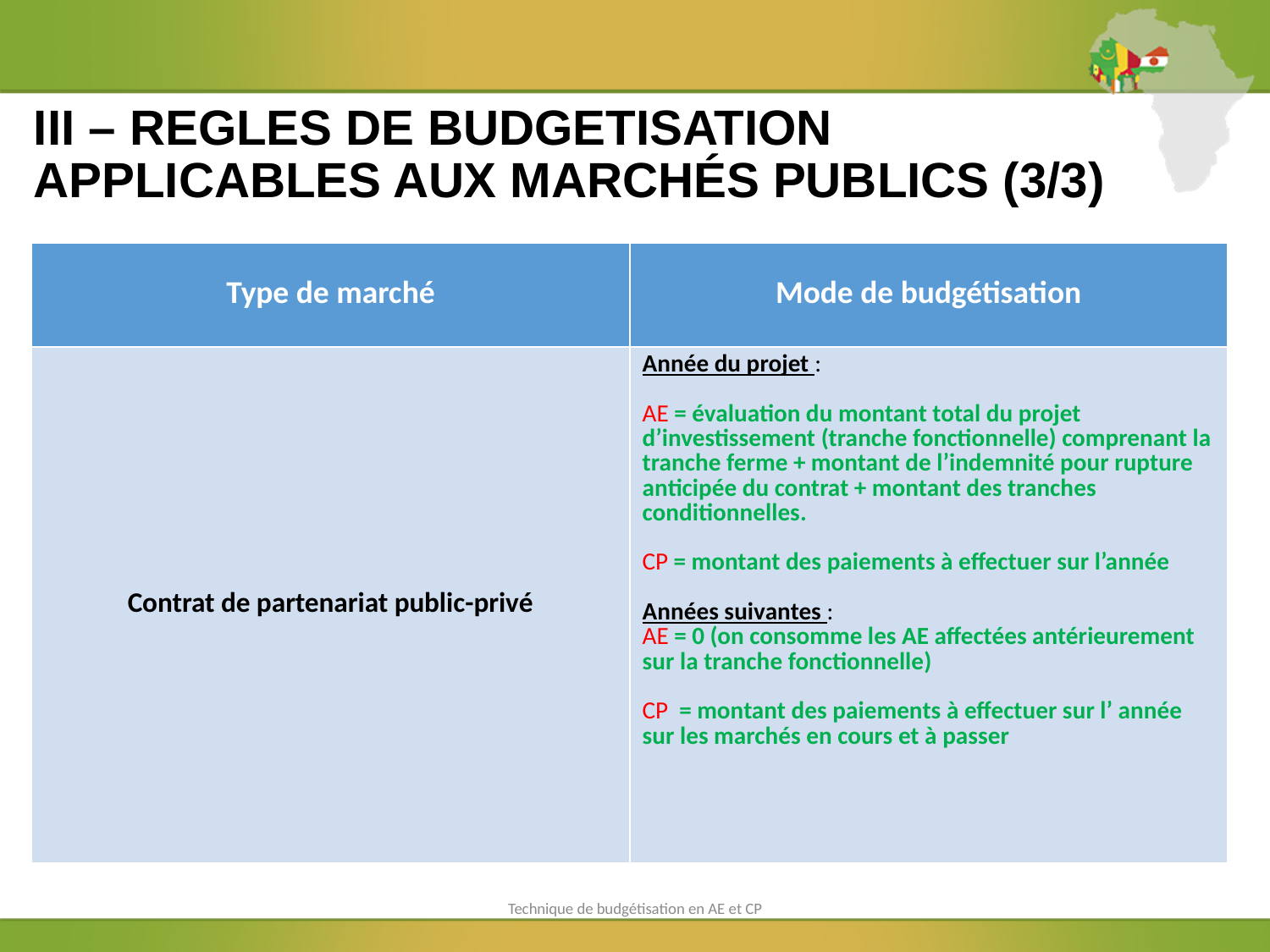

# III – REGLES DE BUDGETISATION APPLICABLES AUX MARCHÉS PUBLICS (3/3)
| Type de marché | Mode de budgétisation |
| --- | --- |
| Contrat de partenariat public-privé | Année du projet : AE = évaluation du montant total du projet d’investissement (tranche fonctionnelle) comprenant la tranche ferme + montant de l’indemnité pour rupture anticipée du contrat + montant des tranches conditionnelles. CP = montant des paiements à effectuer sur l’année Années suivantes : AE = 0 (on consomme les AE affectées antérieurement sur la tranche fonctionnelle) CP = montant des paiements à effectuer sur l’ année sur les marchés en cours et à passer |
Technique de budgétisation en AE et CP